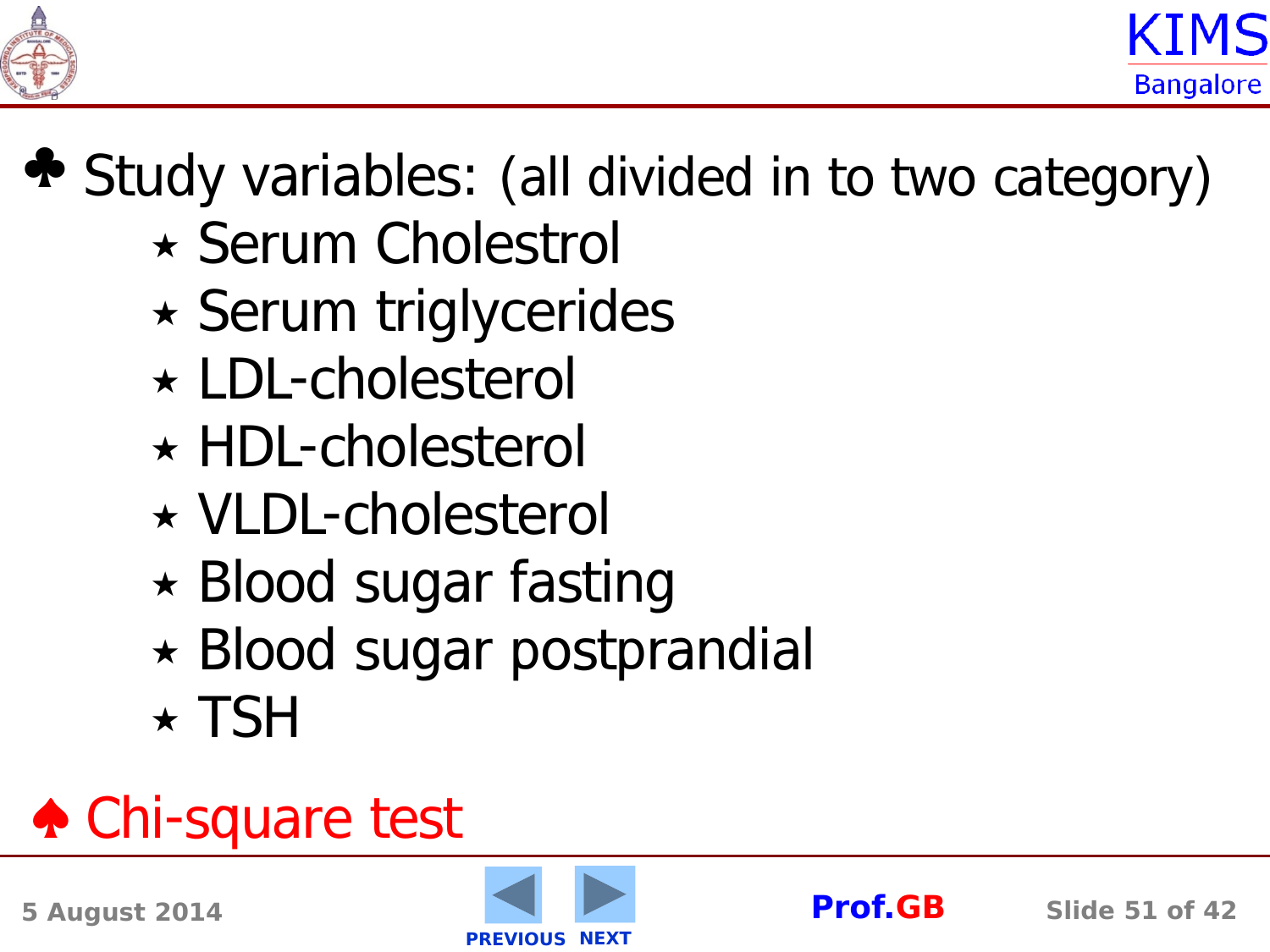

Study variables: (all divided in to two category)
	٭ Serum Cholestrol
	٭ Serum triglycerides
	٭ LDL-cholesterol
	٭ HDL-cholesterol
	٭ VLDL-cholesterol
	٭ Blood sugar fasting
	٭ Blood sugar postprandial
	٭ TSH
♠ Chi-square test
5 August 2014